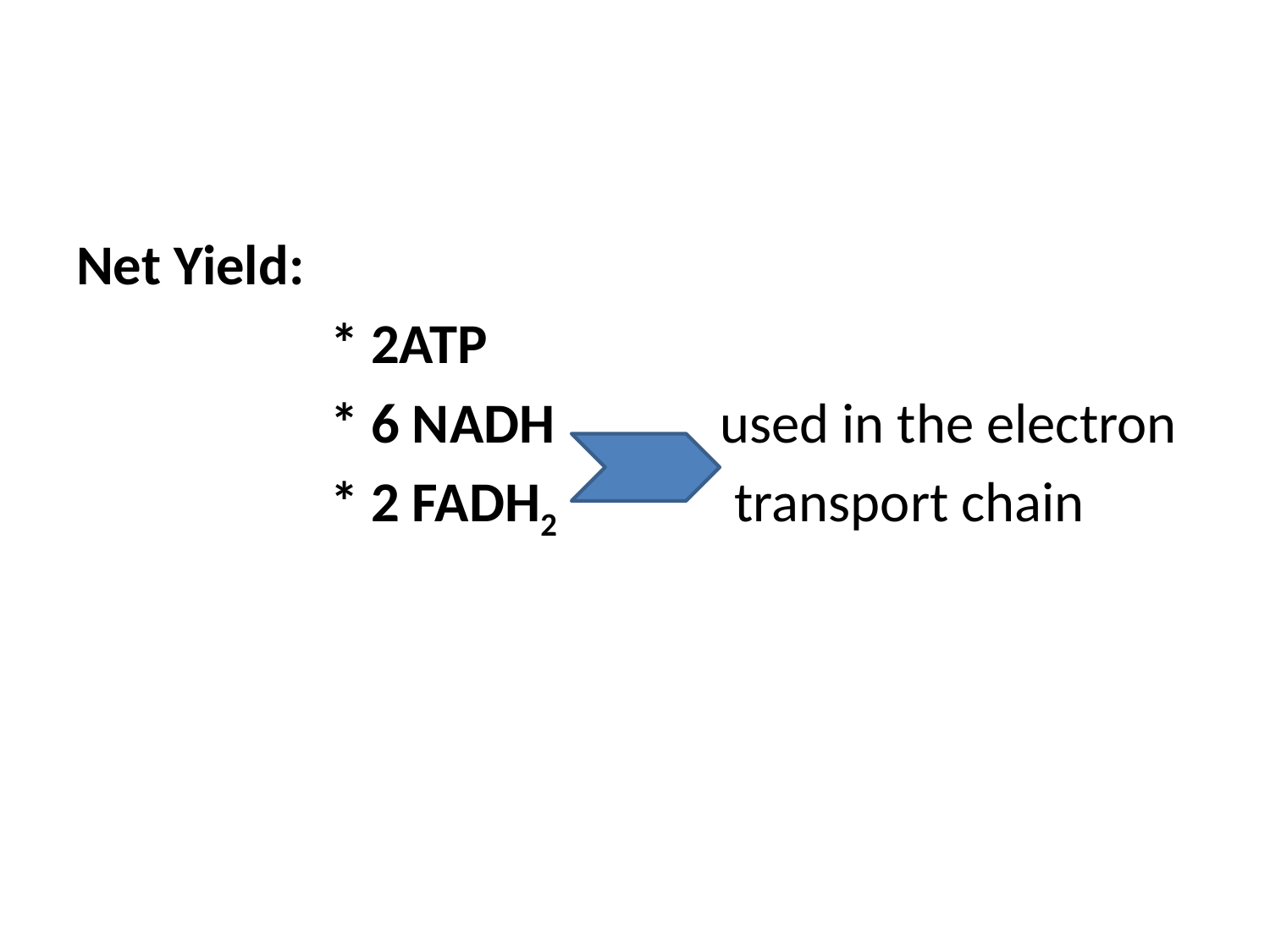

#
Net Yield:
		* 2ATP
		* 6 NADH             used in the electron
		* 2 FADH2              transport chain